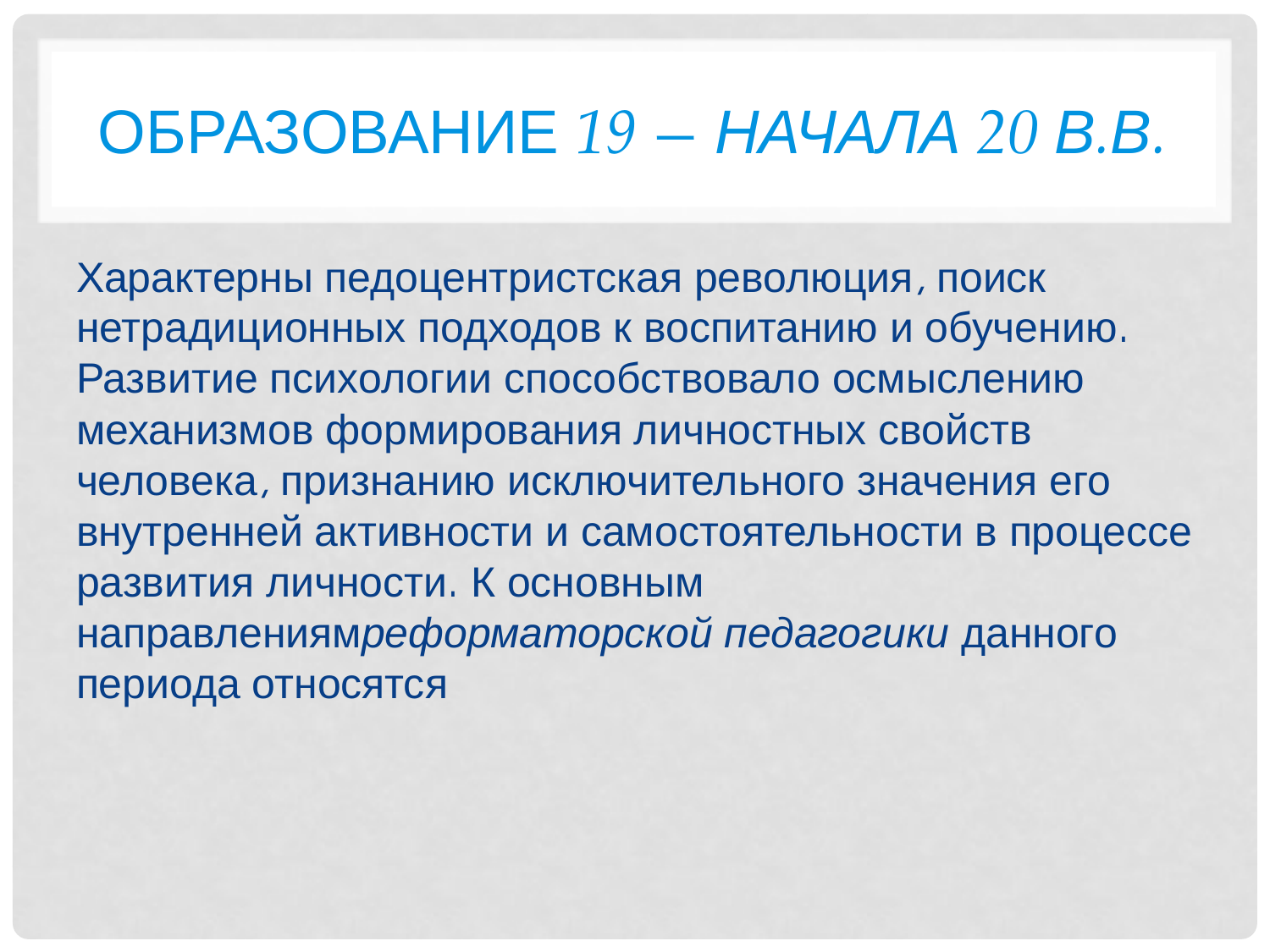

# Образование 19 − начала 20 в.в.
Характерны педоцентристская революция, поиск нетрадиционных подходов к воспитанию и обучению. Развитие психологии способствовало осмыслению механизмов формирования личностных свойств человека, признанию исключительного значения его внутренней активности и самостоятельности в процессе развития личности. К основным направлениямреформаторской педагогики данного периода относятся